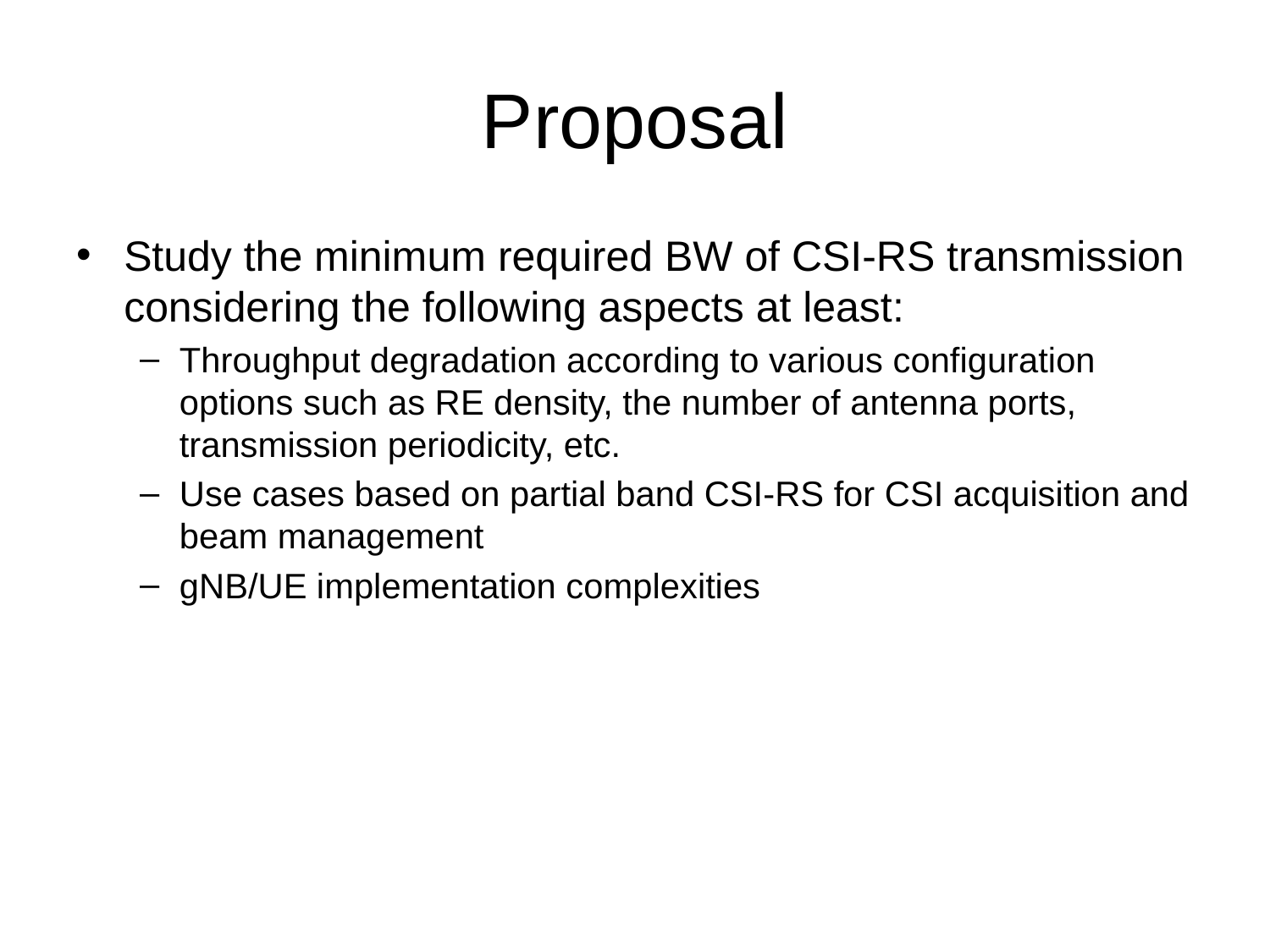

# Proposal
Study the minimum required BW of CSI-RS transmission considering the following aspects at least:
Throughput degradation according to various configuration options such as RE density, the number of antenna ports, transmission periodicity, etc.
Use cases based on partial band CSI-RS for CSI acquisition and beam management
gNB/UE implementation complexities